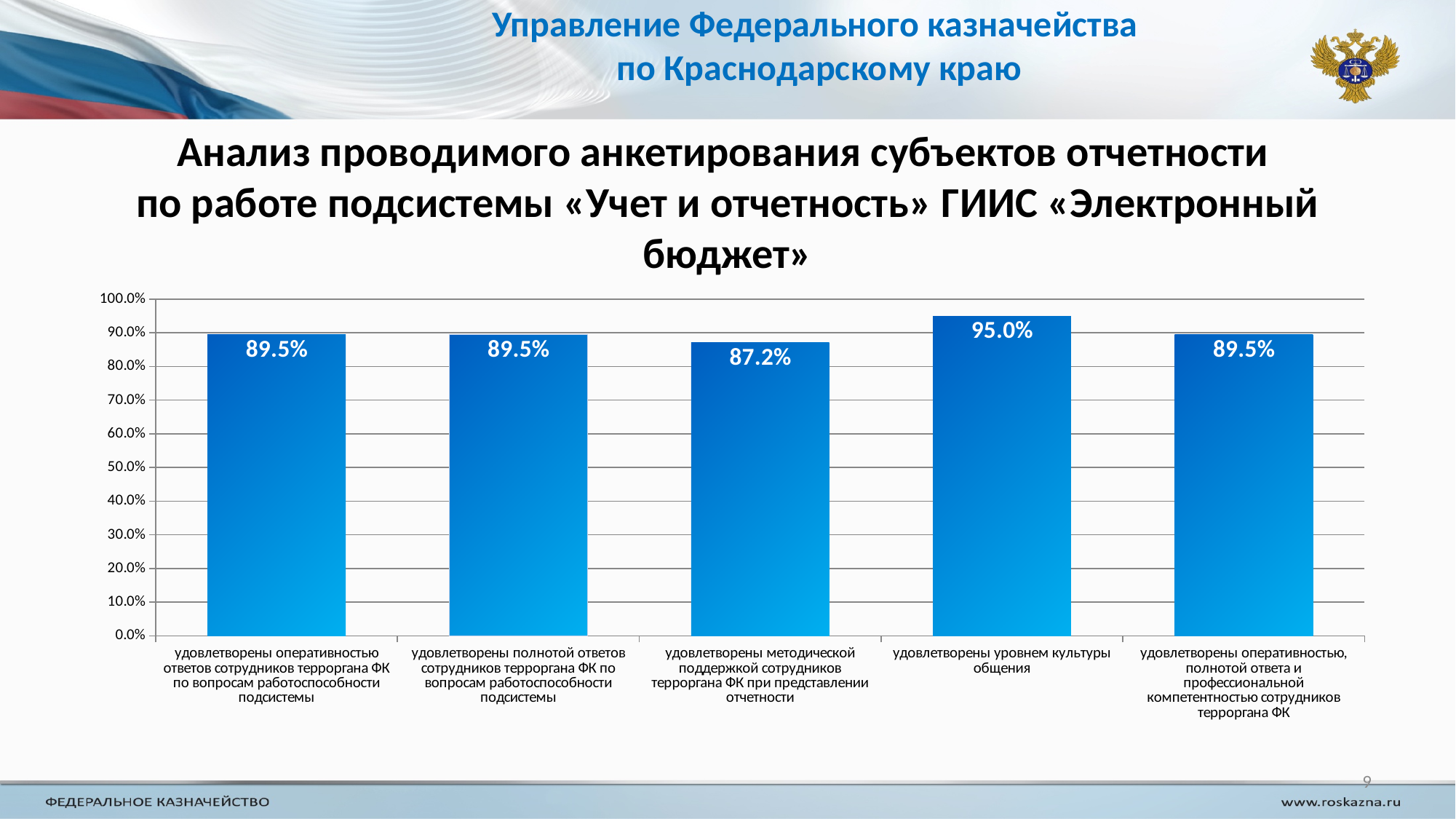

# Управление Федерального казначейства по Краснодарскому краю
Анализ проводимого анкетирования субъектов отчетности
по работе подсистемы «Учет и отчетность» ГИИС «Электронный бюджет»

### Chart

| Category |  |
|---|---|
| удовлетворены оперативностью ответов сотрудников терроргана ФК по вопросам работоспособности подсистемы | 0.895 |
| удовлетворены полнотой ответов сотрудников терроргана ФК по вопросам работоспособности подсистемы | 0.895 |
| удовлетворены методической поддержкой сотрудников терроргана ФК при представлении отчетности | 0.872 |
| удовлетворены уровнем культуры общения | 0.95 |
| удовлетворены оперативностью, полнотой ответа и профессиональной компетентностью сотрудников терроргана ФК | 0.895 |
9